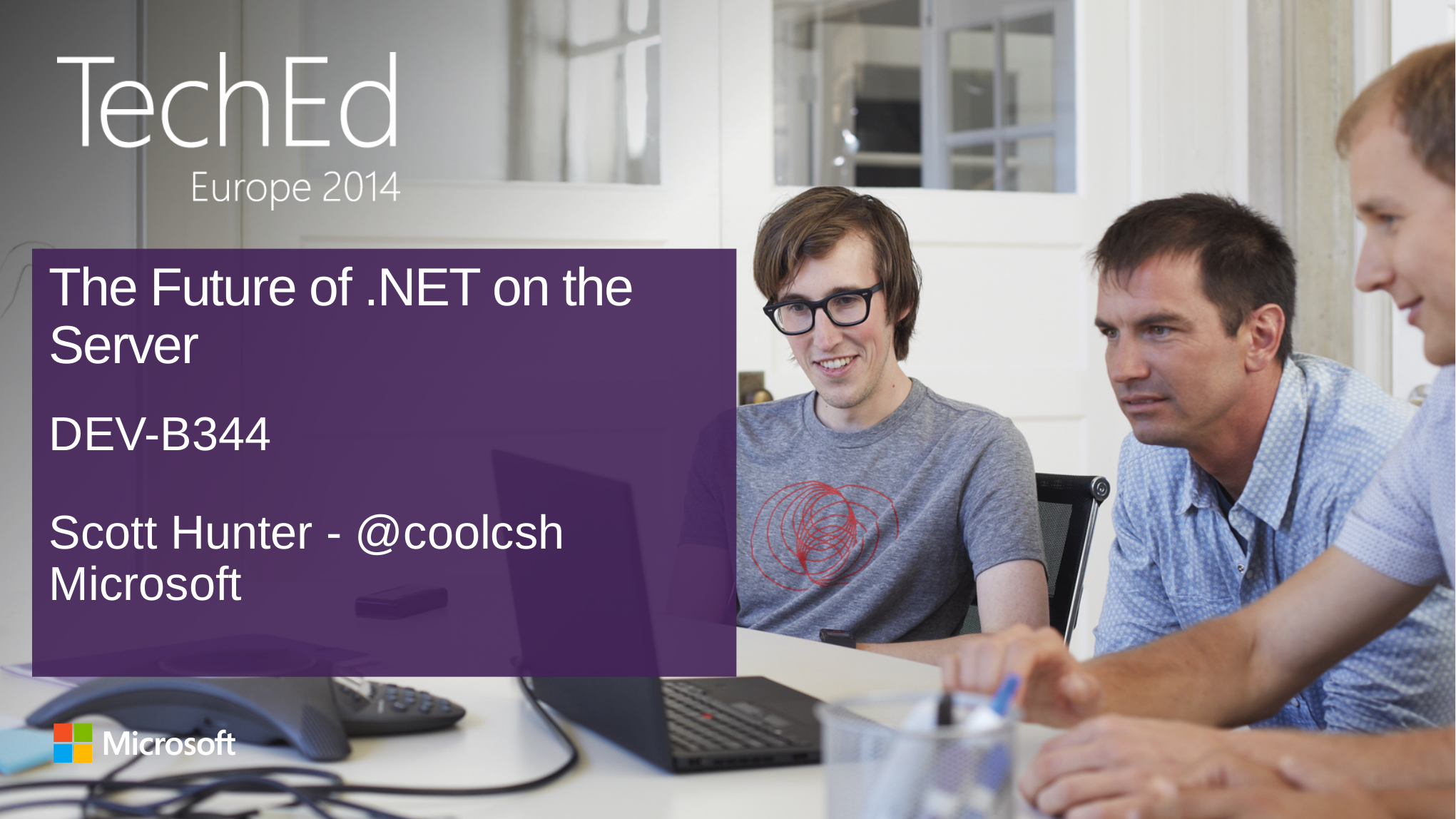

# The Future of .NET on the Server
DEV-B344
Scott Hunter - @coolcsh
Microsoft